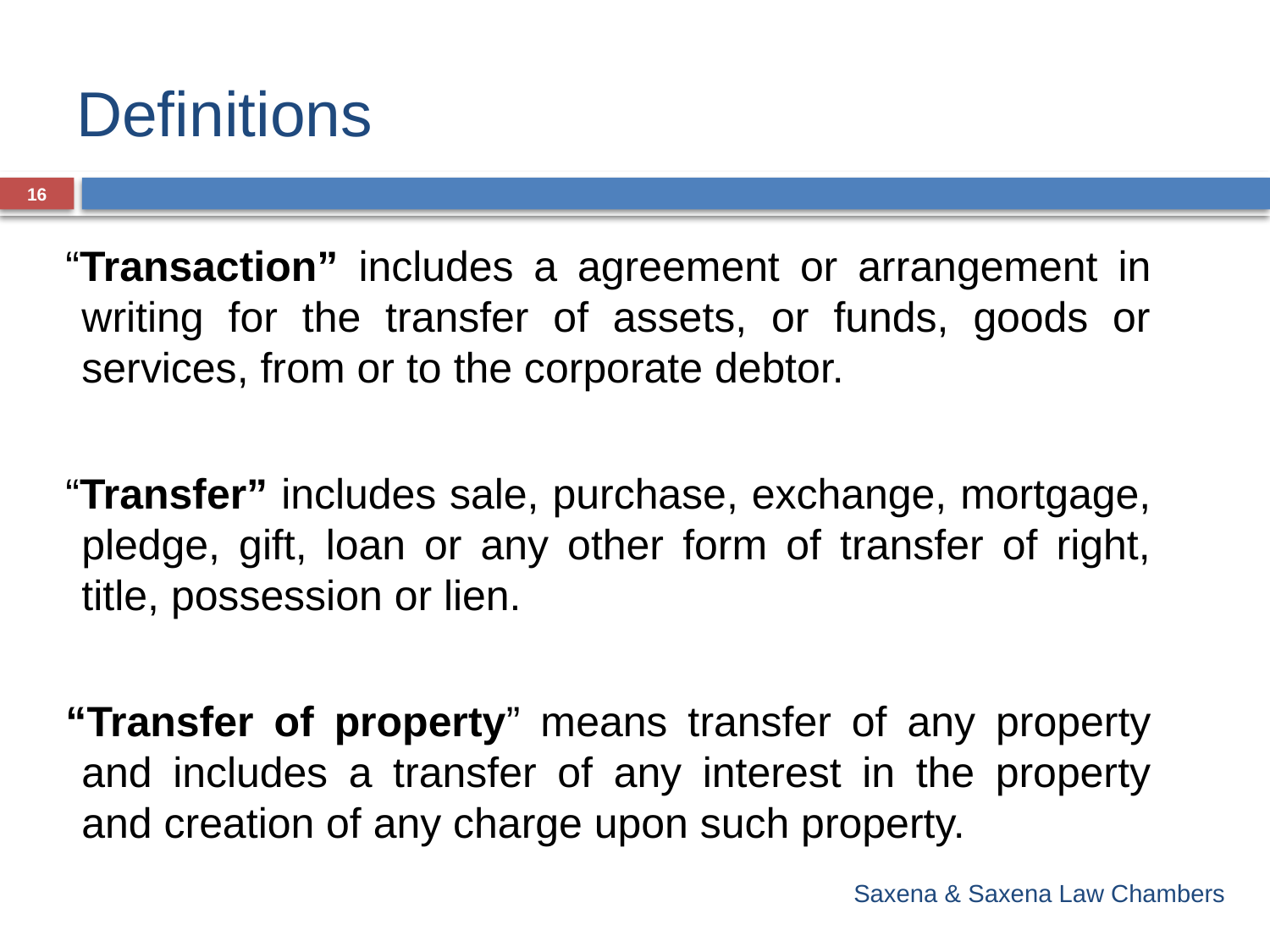

# Definitions
16
“Transaction” includes a agreement or arrangement in writing for the transfer of assets, or funds, goods or services, from or to the corporate debtor.

“Transfer” includes sale, purchase, exchange, mortgage, pledge, gift, loan or any other form of transfer of right, title, possession or lien.

“Transfer of property” means transfer of any property and includes a transfer of any interest in the property and creation of any charge upon such property.

Saxena & Saxena Law Chambers